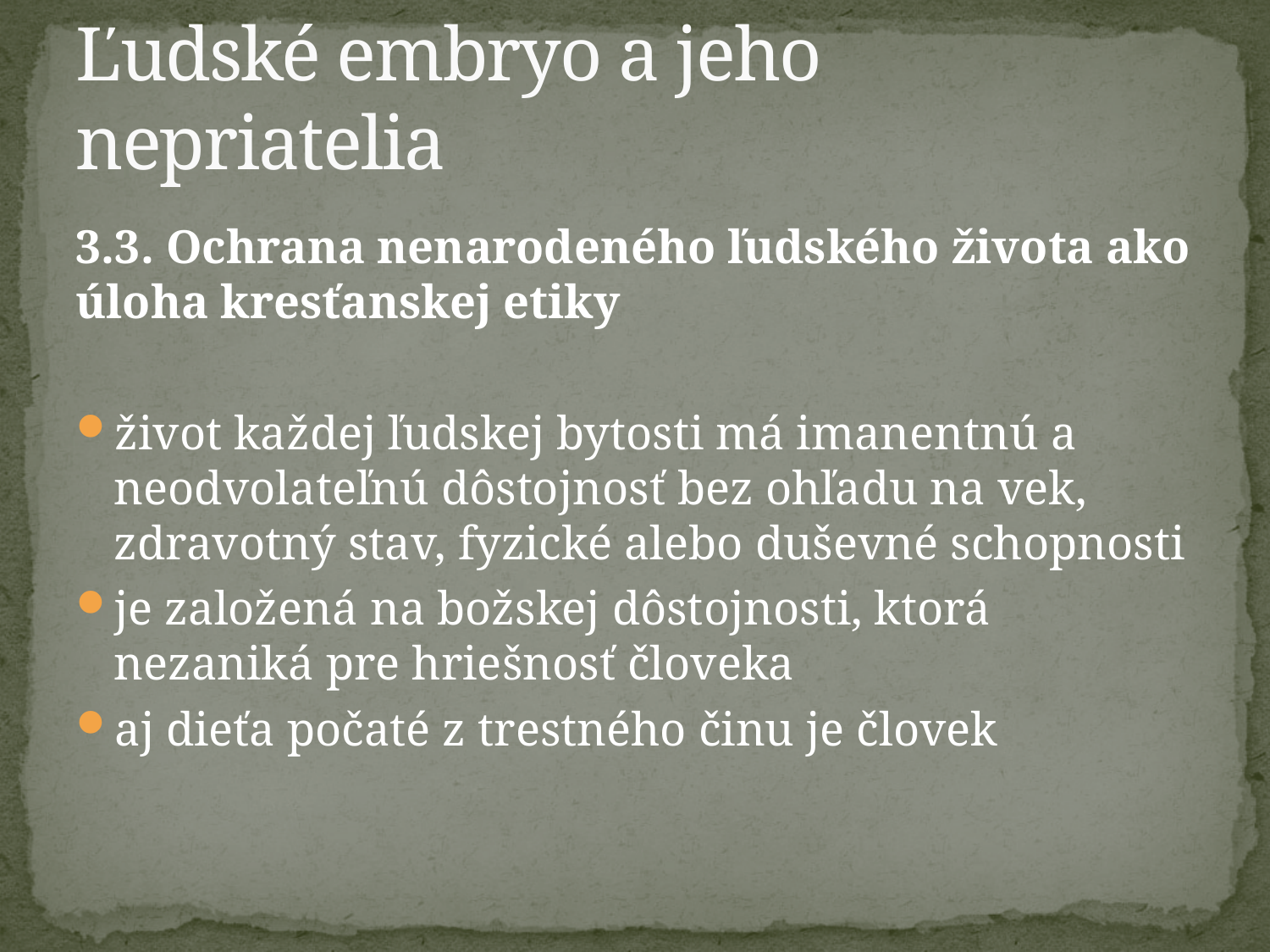

# Ľudské embryo a jeho nepriatelia
3.3. Ochrana nenarodeného ľudského života ako úloha kresťanskej etiky

život každej ľudskej bytosti má imanentnú a neodvolateľnú dôstojnosť bez ohľadu na vek, zdravotný stav, fyzické alebo duševné schopnosti
je založená na božskej dôstojnosti, ktorá nezaniká pre hriešnosť človeka
aj dieťa počaté z trestného činu je človek